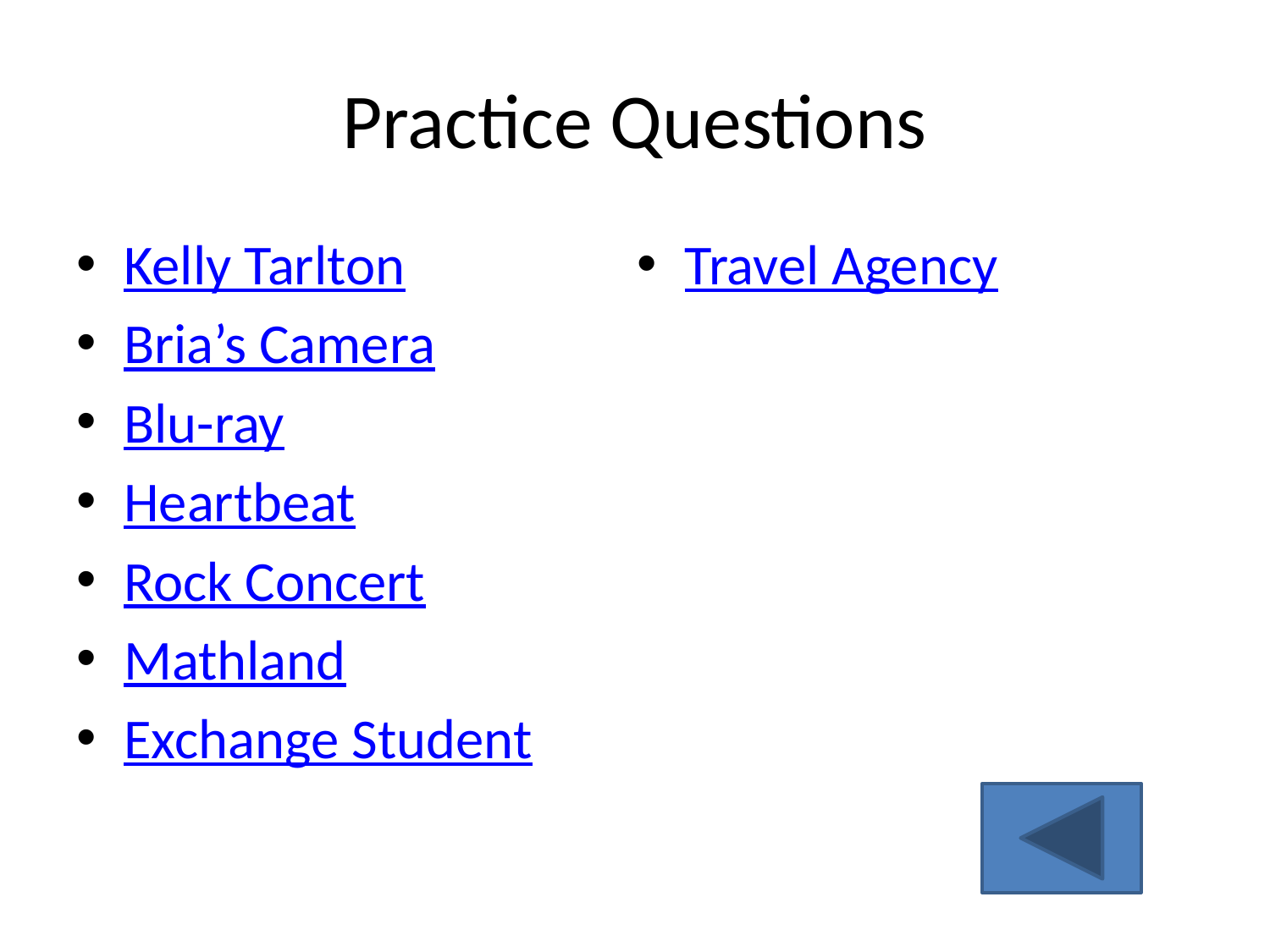

# Practice Questions
Kelly Tarlton
Bria’s Camera
Blu-ray
Heartbeat
Rock Concert
Mathland
Exchange Student
Travel Agency